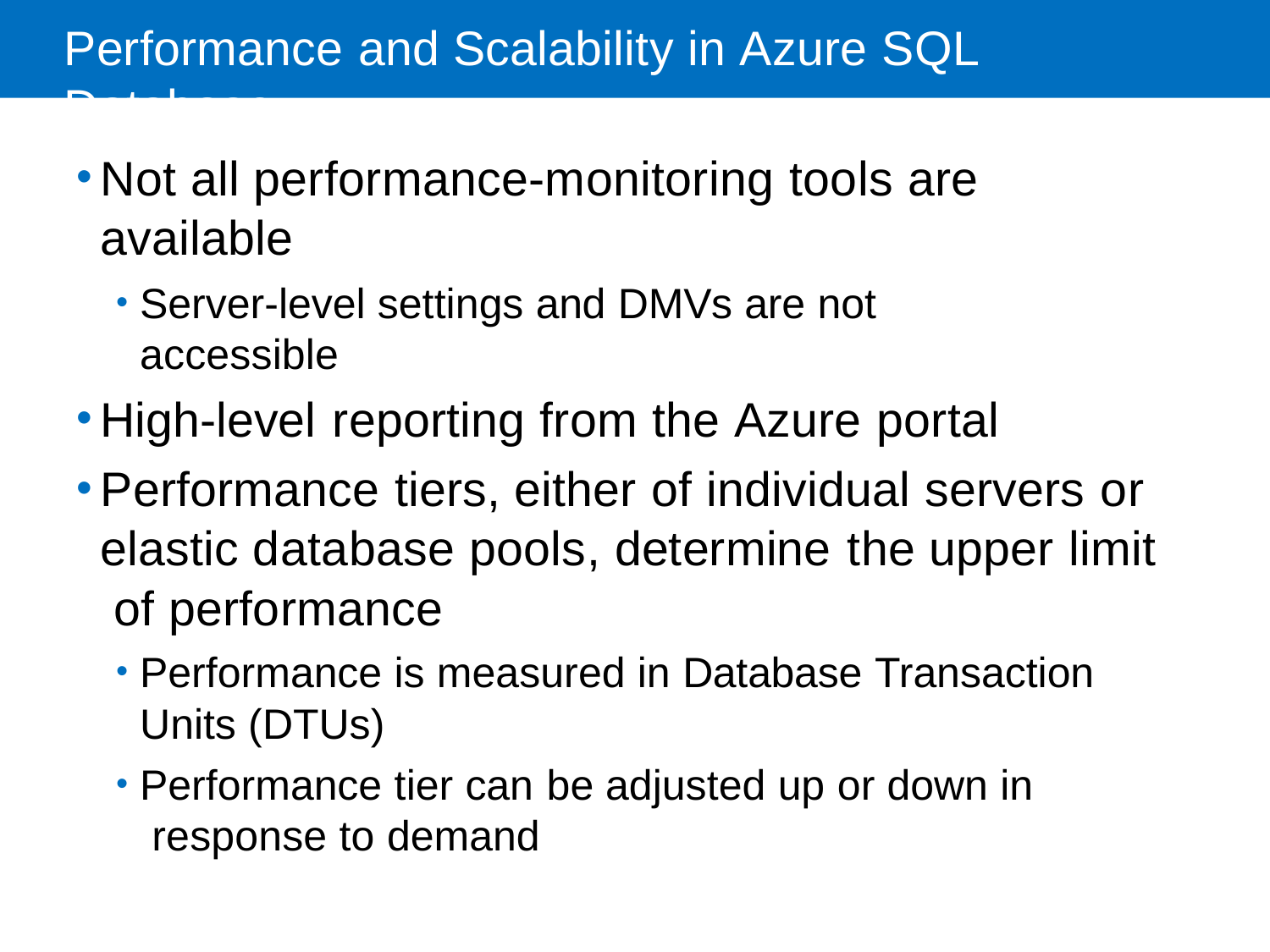

# Performance and Scalability in Azure SQL Database
Not all performance-monitoring tools are  available
Server-level settings and DMVs are not accessible
High-level reporting from the Azure portal
Performance tiers, either of individual servers or  elastic database pools, determine the upper limit  of performance
Performance is measured in Database Transaction
Units (DTUs)
Performance tier can be adjusted up or down in  response to demand